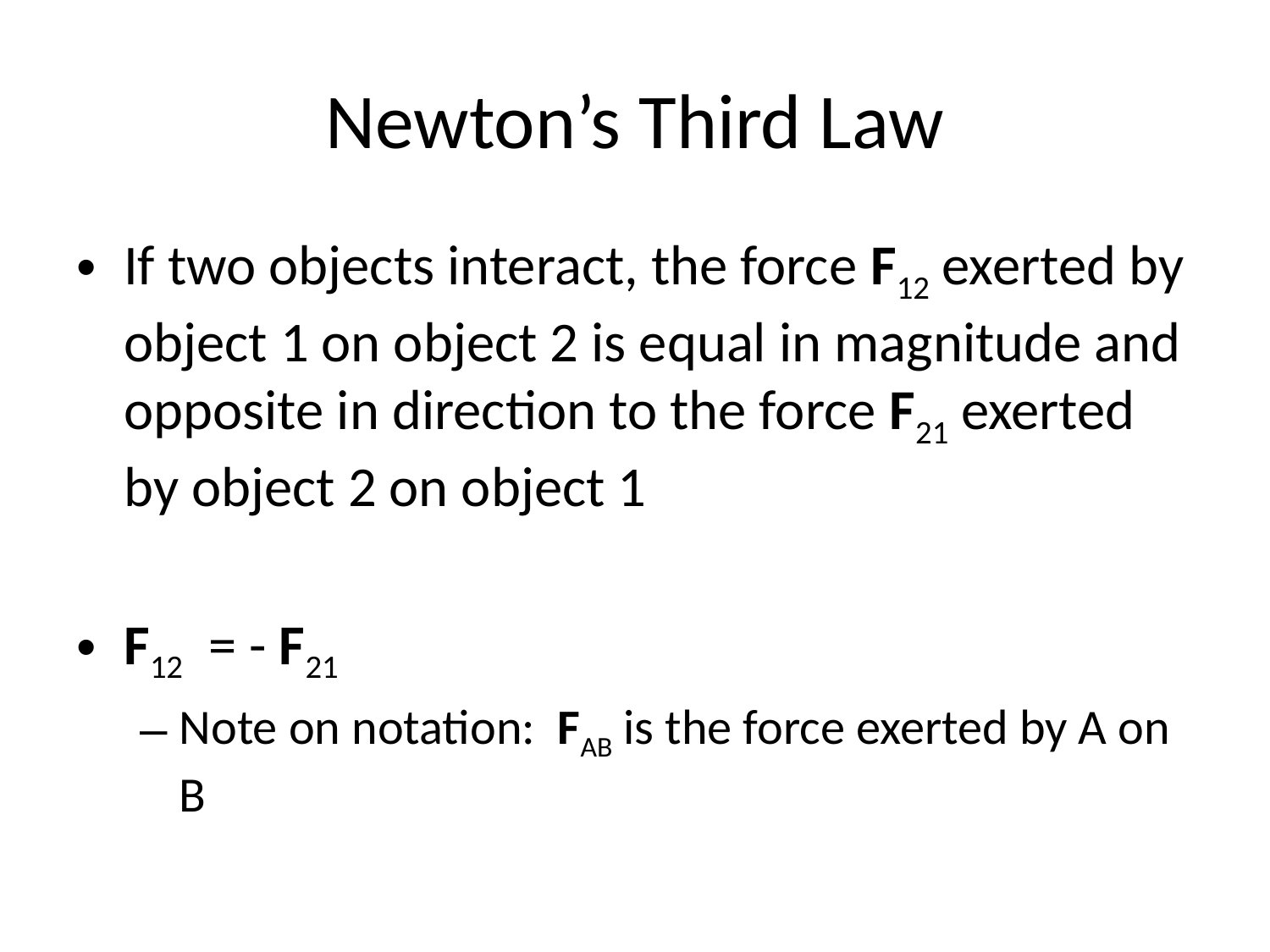

# Newton’s Third Law
If two objects interact, the force F12 exerted by object 1 on object 2 is equal in magnitude and opposite in direction to the force F21 exerted by object 2 on object 1

F12  = - F21
Note on notation:  FAB is the force exerted by A on B